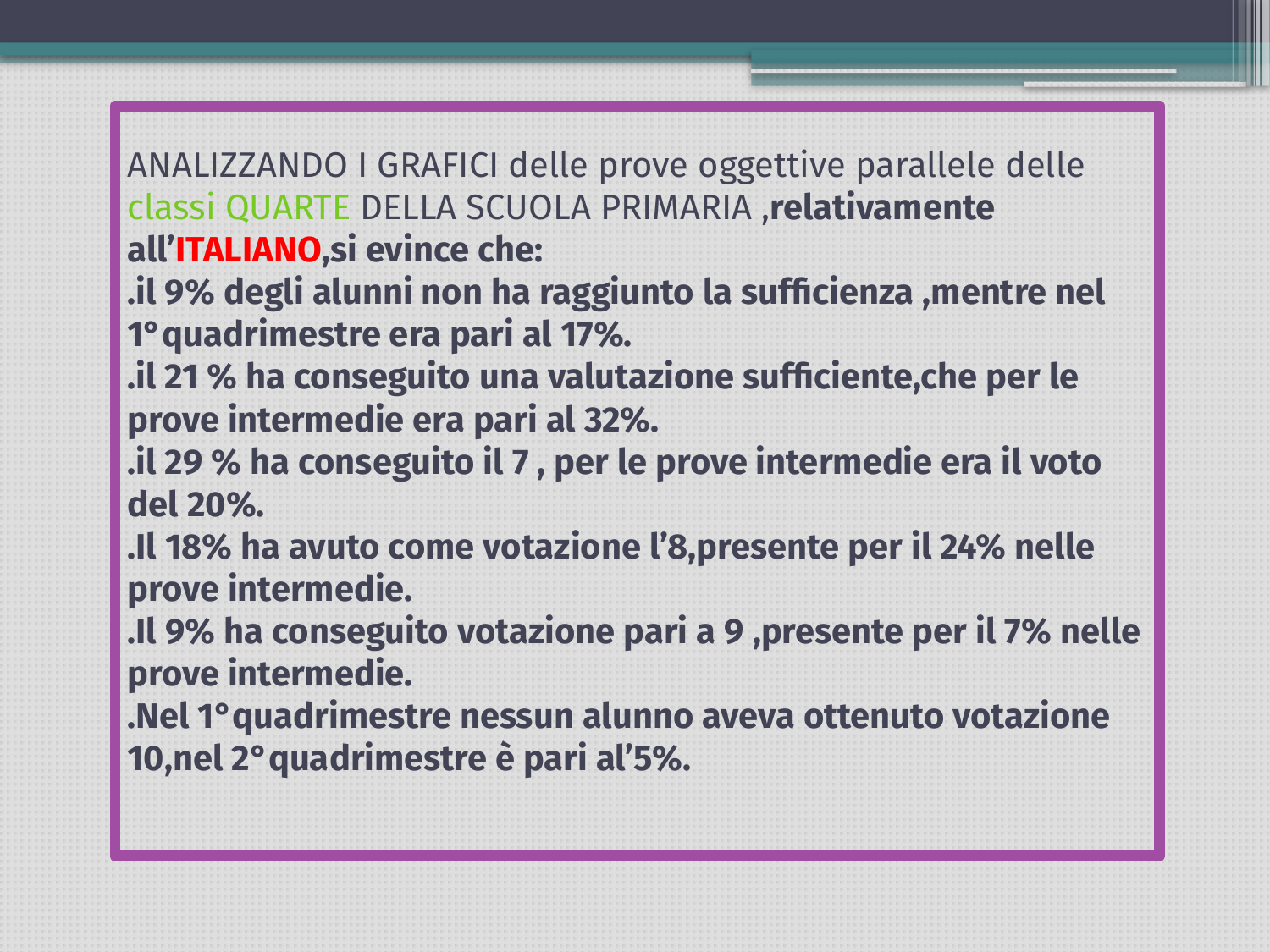

# ANALIZZANDO I GRAFICI delle prove oggettive parallele delle classi QUARTE DELLA SCUOLA PRIMARIA ,relativamente all’ITALIANO,si evince che: .il 9% degli alunni non ha raggiunto la sufficienza ,mentre nel 1°quadrimestre era pari al 17%. .il 21 % ha conseguito una valutazione sufficiente,che per le prove intermedie era pari al 32%. .il 29 % ha conseguito il 7 , per le prove intermedie era il voto del 20%. .Il 18% ha avuto come votazione l’8,presente per il 24% nelle prove intermedie. .Il 9% ha conseguito votazione pari a 9 ,presente per il 7% nelle prove intermedie. .Nel 1°quadrimestre nessun alunno aveva ottenuto votazione 10,nel 2°quadrimestre è pari al’5%.